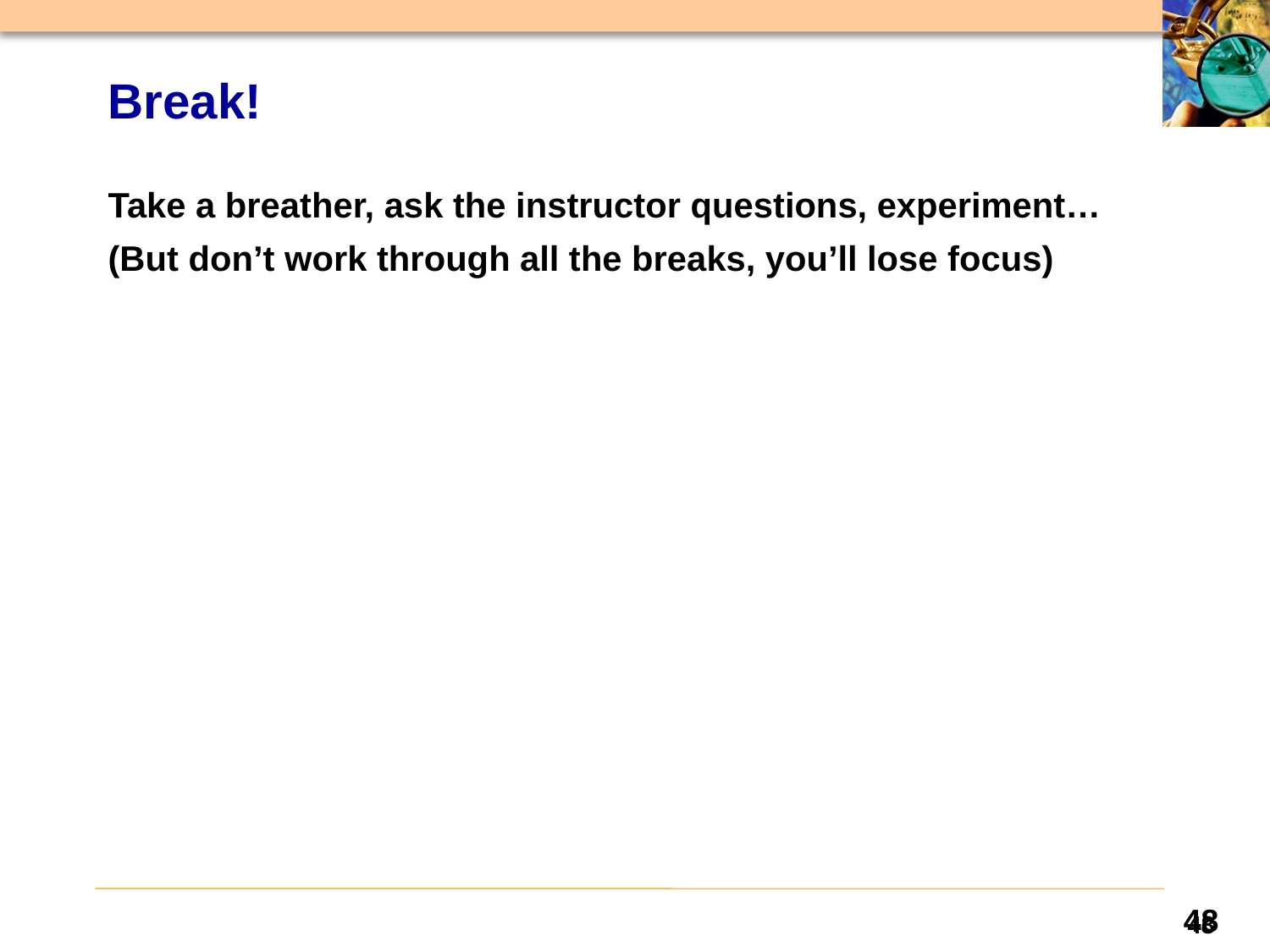

# Break!
Take a breather, ask the instructor questions, experiment…
(But don’t work through all the breaks, you’ll lose focus)
48